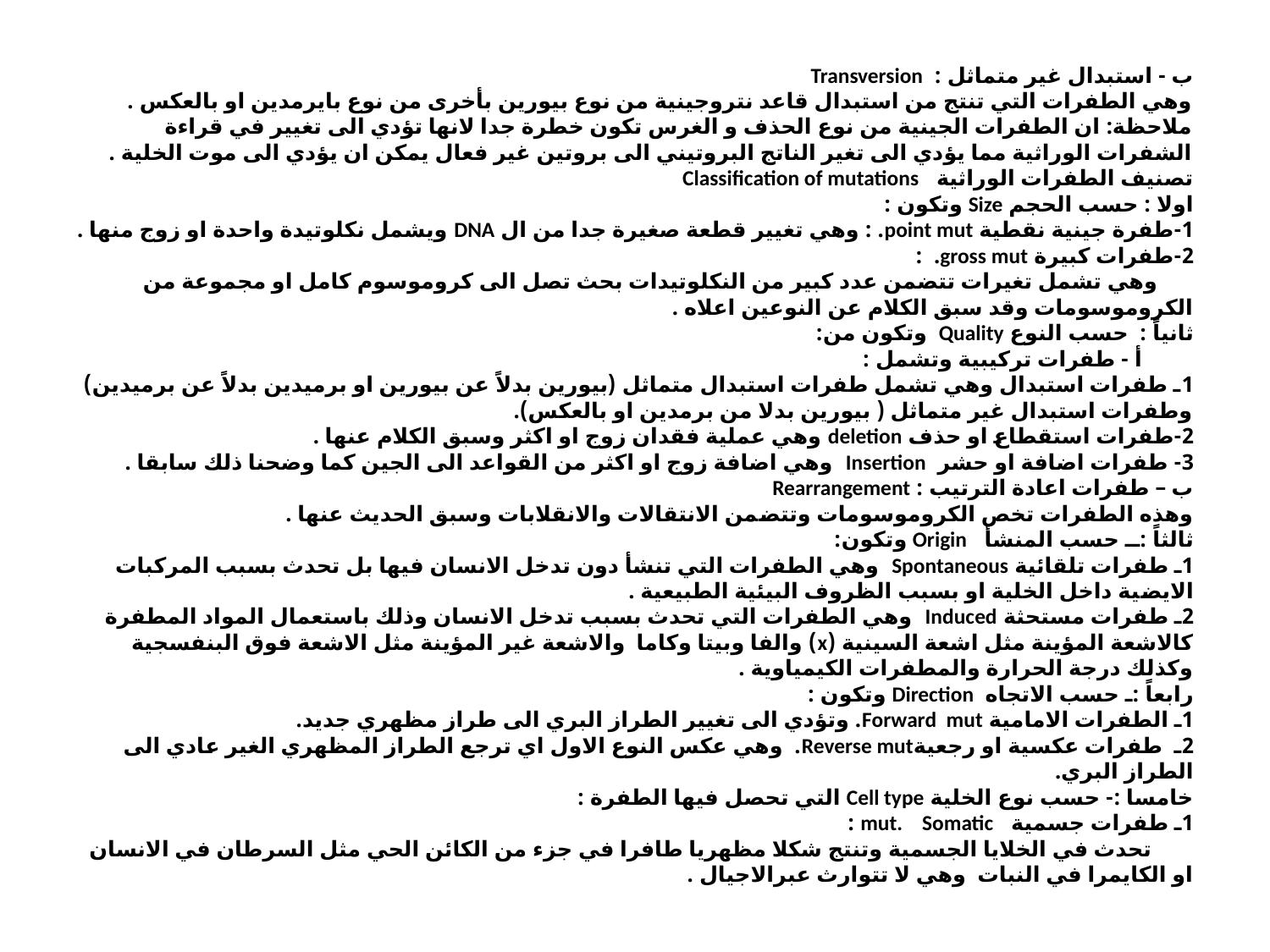

# ب - استبدال غير متماثل :  Transversion وهي الطفرات التي تنتج من استبدال قاعد نتروجينية من نوع بيورين بأخرى من نوع بايرمدين او بالعكس . ملاحظة: ان الطفرات الجينية من نوع الحذف و الغرس تكون خطرة جدا لانها تؤدي الى تغيير في قراءة الشفرات الوراثية مما يؤدي الى تغير الناتج البروتيني الى بروتين غير فعال يمكن ان يؤدي الى موت الخلية . تصنيف الطفرات الوراثية   Classification of mutations اولا : حسب الحجم Size وتكون : 1-	طفرة جينية نقطية point mut. : وهي تغيير قطعة صغيرة جدا من ال DNA ويشمل نكلوتيدة واحدة او زوج منها . 2-	طفرات كبيرة gross mut.  : وهي تشمل تغيرات تتضمن عدد كبير من النكلوتيدات بحث تصل الى كروموسوم كامل او مجموعة من الكروموسومات وقد سبق الكلام عن النوعين اعلاه . ثانياً :  حسب النوع Quality  وتكون من: أ - طفرات تركيبية وتشمل : 1ـ طفرات استبدال وهي تشمل طفرات استبدال متماثل (بيورين بدلاً عن بيورين او برميدين بدلاً عن برميدين) وطفرات استبدال غير متماثل ( بيورين بدلا من برمدين او بالعكس). 2-طفرات استقطاع او حذف deletion وهي عملية فقدان زوج او اكثر وسبق الكلام عنها . 3- طفرات اضافة او حشر  Insertion  وهي اضافة زوج او اكثر من القواعد الى الجين كما وضحنا ذلك سابقا . ب – طفرات اعادة الترتيب : Rearrangement وهذه الطفرات تخص الكروموسومات وتتضمن الانتقالات والانقلابات وسبق الحديث عنها . ثالثاً :ــ حسب المنشأ   Origin وتكون: 1ـ طفرات تلقائية Spontaneous  وهي الطفرات التي تنشأ دون تدخل الانسان فيها بل تحدث بسبب المركبات الايضية داخل الخلية او بسبب الظروف البيئية الطبيعية . 2ـ طفرات مستحثة Induced  وهي الطفرات التي تحدث بسبب تدخل الانسان وذلك باستعمال المواد المطفرة كالاشعة المؤينة مثل اشعة السينية (x) والفا وبيتا وكاما  والاشعة غير المؤينة مثل الاشعة فوق البنفسجية وكذلك درجة الحرارة والمطفرات الكيمياوية . رابعاً :ـ حسب الاتجاه  Direction وتكون : 1ـ الطفرات الامامية Forward  mut. وتؤدي الى تغيير الطراز البري الى طراز مظهري جديد. 2ـ  طفرات عكسية او رجعيةReverse mut.  وهي عكس النوع الاول اي ترجع الطراز المظهري الغير عادي الى الطراز البري. خامسا :- حسب نوع الخلية Cell type التي تحصل فيها الطفرة : 1ـ طفرات جسمية   mut.    Somatic : تحدث في الخلايا الجسمية وتنتج شكلا مظهريا طافرا في جزء من الكائن الحي مثل السرطان في الانسان او الكايمرا في النبات  وهي لا تتوارث عبرالاجيال .